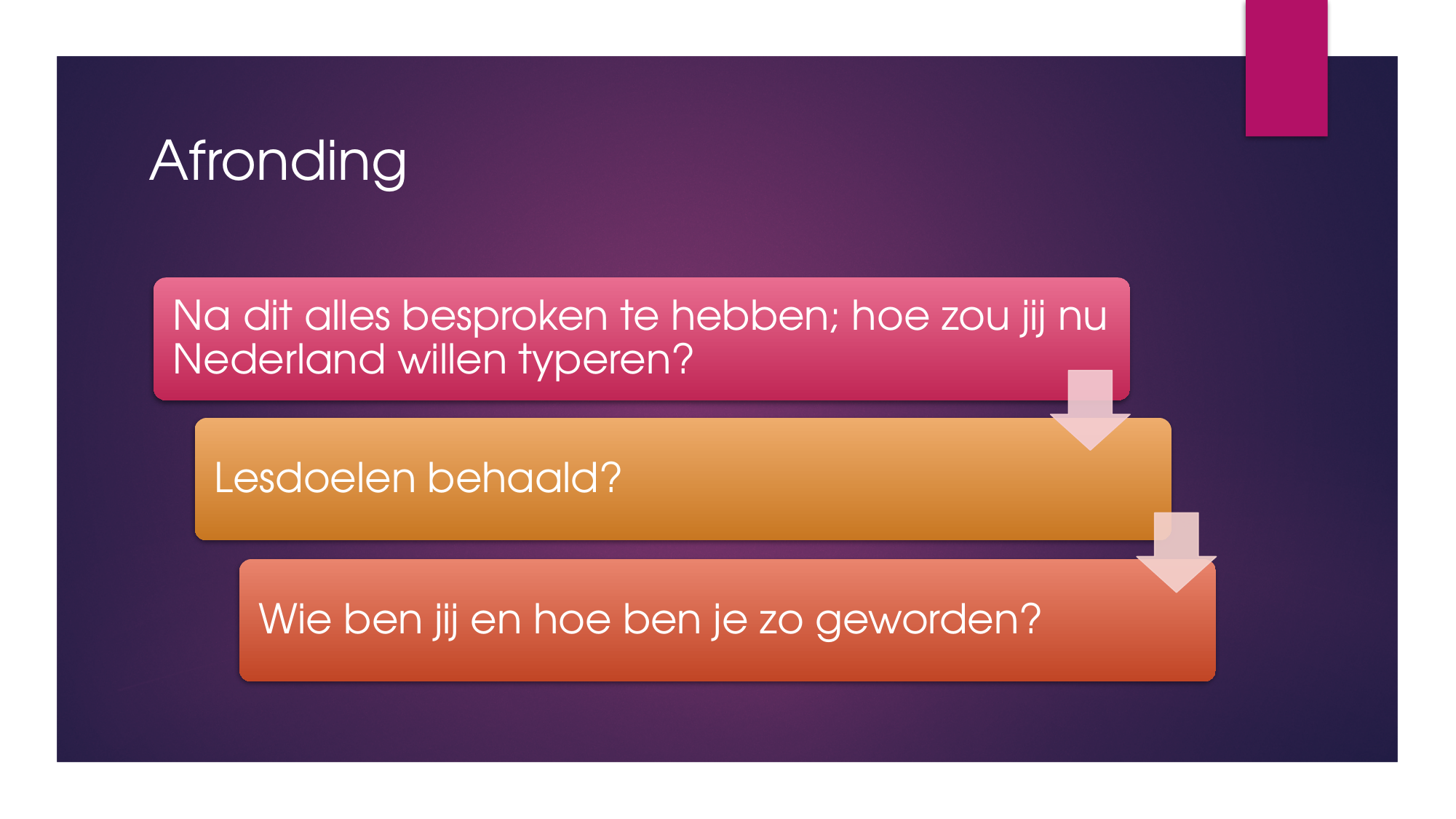

# Afronding
Na dit alles besproken te hebben; hoe zou jij nu Nederland willen typeren?
Wie ben jij en hoe ben je zo geworden?
Lesdoelen behaald?